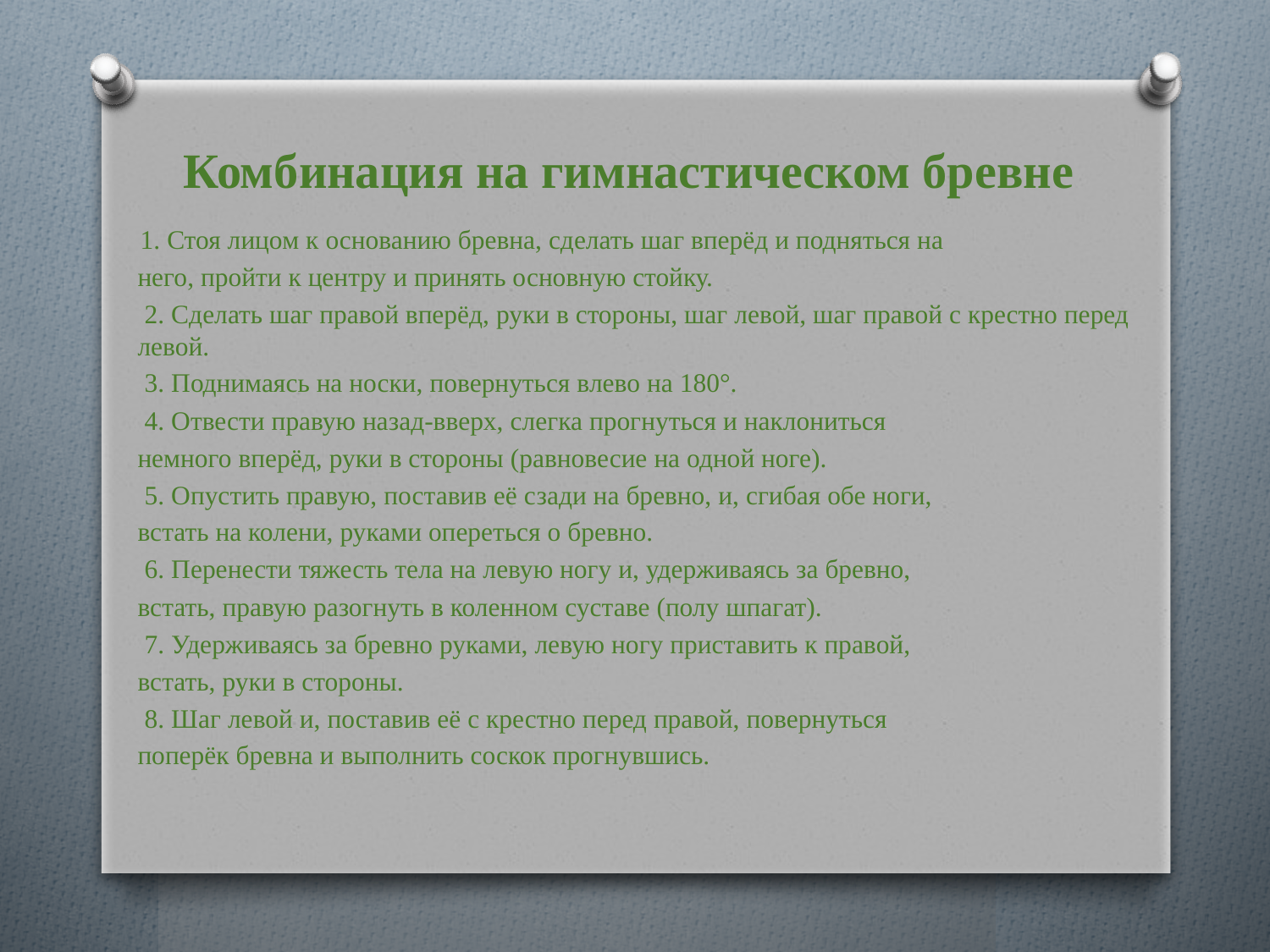

# Комбинация на гимнастическом бревне
 1. Стоя лицом к основанию бревна, сделать шаг вперёд и подняться на
него, пройти к центру и принять основную стойку.
 2. Сделать шаг правой вперёд, руки в стороны, шаг левой, шаг правой с крестно перед левой.
 3. Поднимаясь на носки, повернуться влево на 180°.
 4. Отвести правую назад-вверх, слегка прогнуться и наклониться
немного вперёд, руки в стороны (равновесие на одной ноге).
 5. Опустить правую, поставив её сзади на бревно, и, сгибая обе ноги,
встать на колени, руками опереться о бревно.
 6. Перенести тяжесть тела на левую ногу и, удерживаясь за бревно,
встать, правую разогнуть в коленном суставе (полу шпагат).
 7. Удерживаясь за бревно руками, левую ногу приставить к правой,
встать, руки в стороны.
 8. Шаг левой и, поставив её с крестно перед правой, повернуться
поперёк бревна и выполнить соскок прогнувшись.